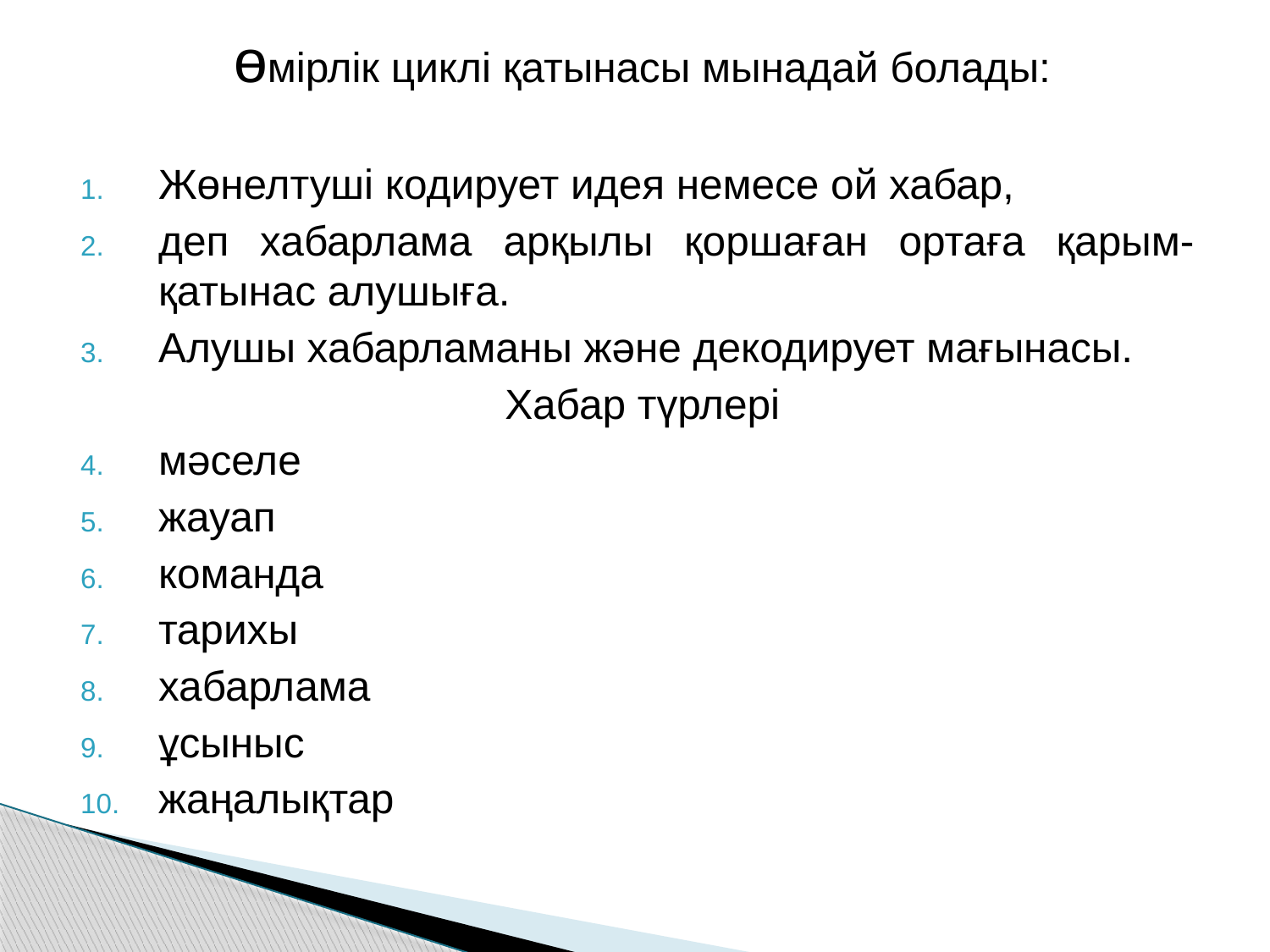

өмірлік циклі қатынасы мынадай болады:

Жөнелтуші кодирует идея немесе ой хабар,
деп хабарлама арқылы қоршаған ортаға қарым-қатынас алушыға.
Алушы хабарламаны және декодирует мағынасы.
Хабар түрлері
мәселе
жауап
команда
тарихы
хабарлама
ұсыныс
жаңалықтар